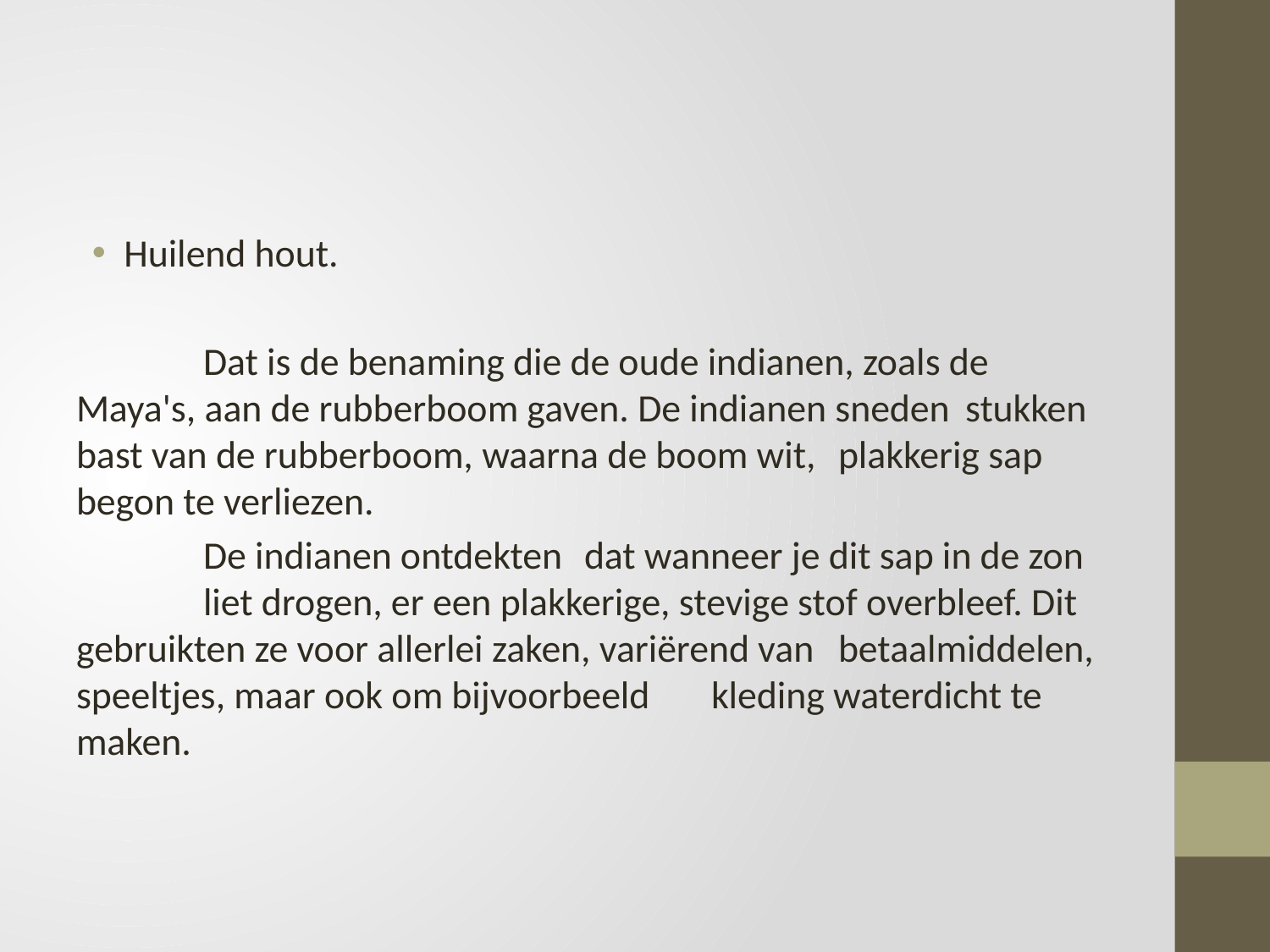

#
Huilend hout.

	Dat is de benaming die de oude indianen, zoals de 	Maya's, aan de rubberboom gaven. De indianen sneden 	stukken bast van de rubberboom, waarna de boom wit, 	plakkerig sap begon te verliezen.
	De indianen ontdekten 	dat wanneer je dit sap in de zon 	liet drogen, er een plakkerige, stevige stof overbleef. Dit 	gebruikten ze voor allerlei zaken, variërend van 	betaalmiddelen, speeltjes, maar ook om bijvoorbeeld 	kleding waterdicht te maken.